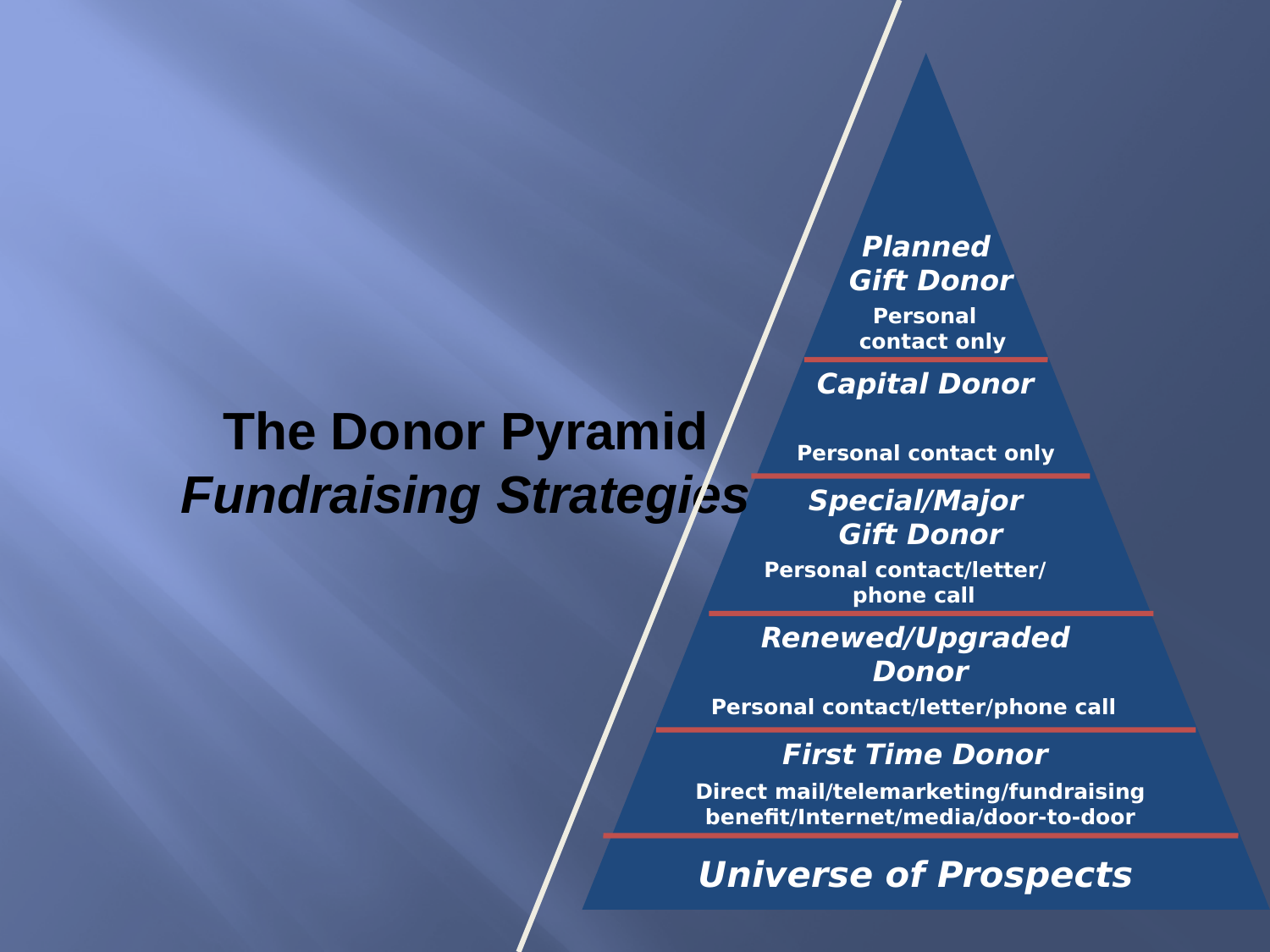

Planned
Gift Donor
  Personal
contact only

Capital Donor
The Donor Pyramid
Fundraising Strategies
Personal contact only
Special/Major
Gift Donor

Personal contact/letter/
            phone call
Renewed/Upgraded
Donor

Personal contact/letter/phone call
First Time Donor
First Time Donor

Direct mail/telemarketing/fundraising benefit/Internet/media/door-to-door

Universe of Prospects